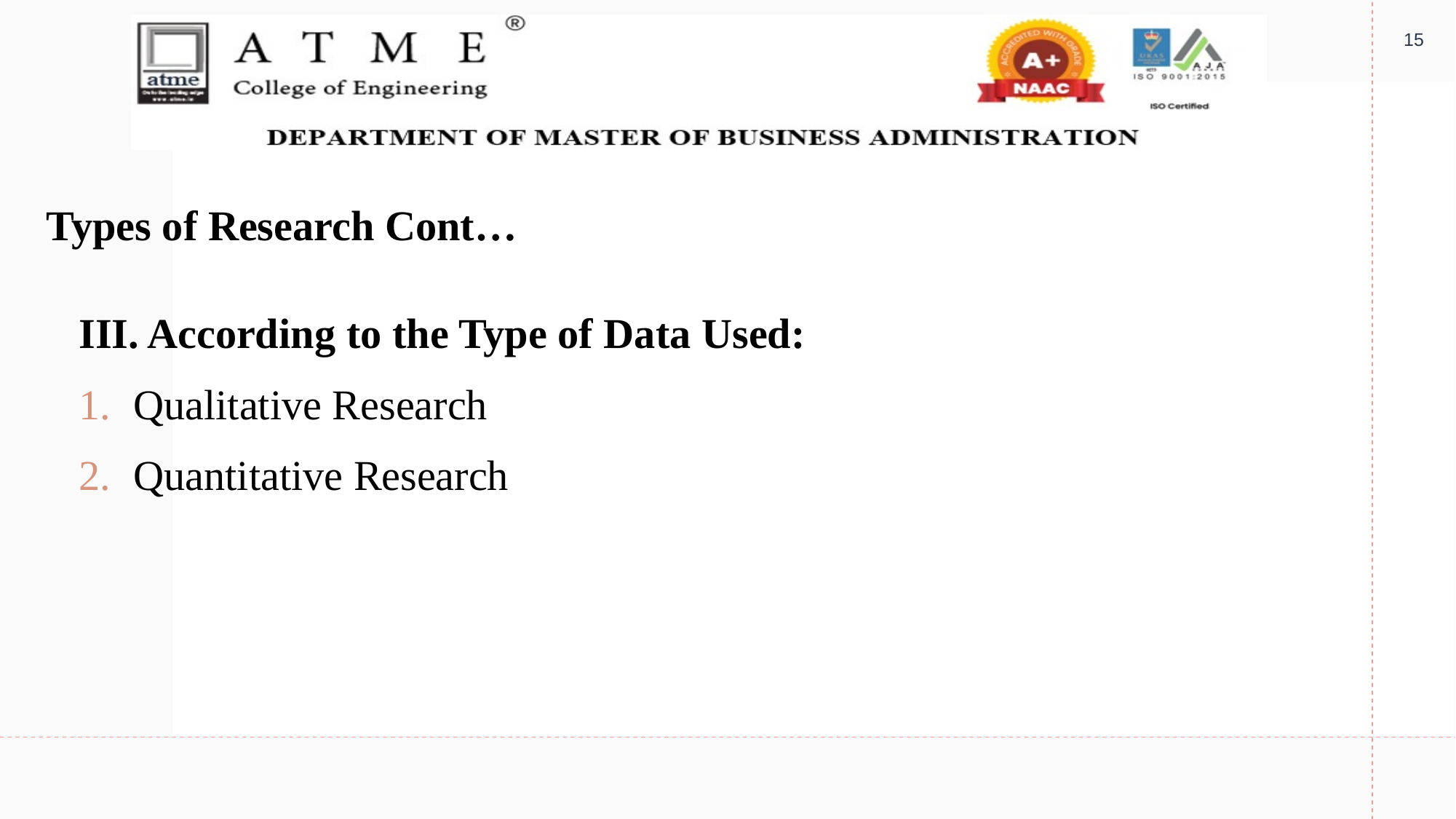

15
# Types of Research Cont…
III. According to the Type of Data Used:
Qualitative Research
Quantitative Research